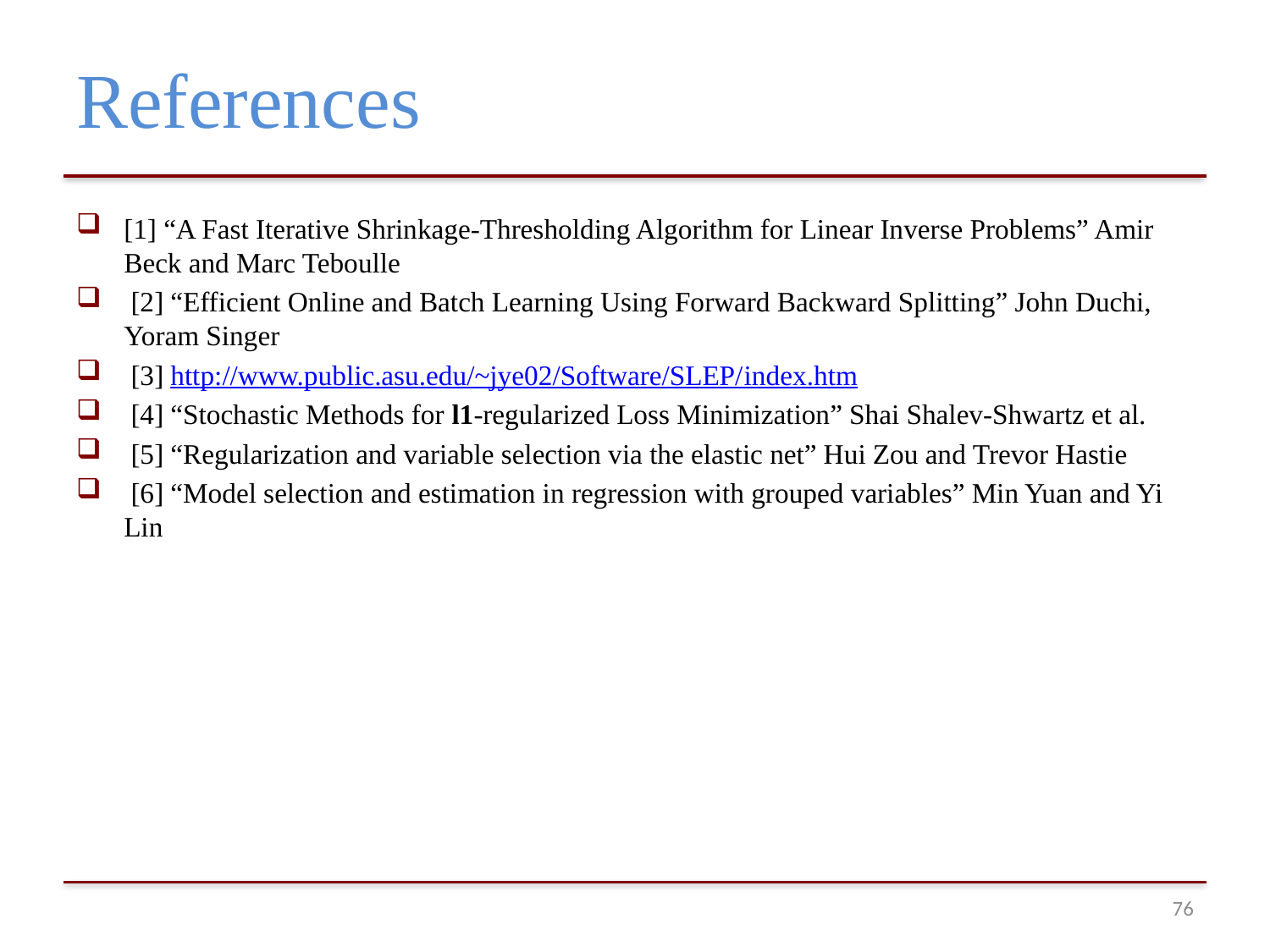

# References
[1] “A Fast Iterative Shrinkage-Thresholding Algorithm for Linear Inverse Problems” Amir Beck and Marc Teboulle
 [2] “Efficient Online and Batch Learning Using Forward Backward Splitting” John Duchi, Yoram Singer
 [3] http://www.public.asu.edu/~jye02/Software/SLEP/index.htm
 [4] “Stochastic Methods for l1-regularized Loss Minimization” Shai Shalev-Shwartz et al.
 [5] “Regularization and variable selection via the elastic net” Hui Zou and Trevor Hastie
 [6] “Model selection and estimation in regression with grouped variables” Min Yuan and Yi Lin
76